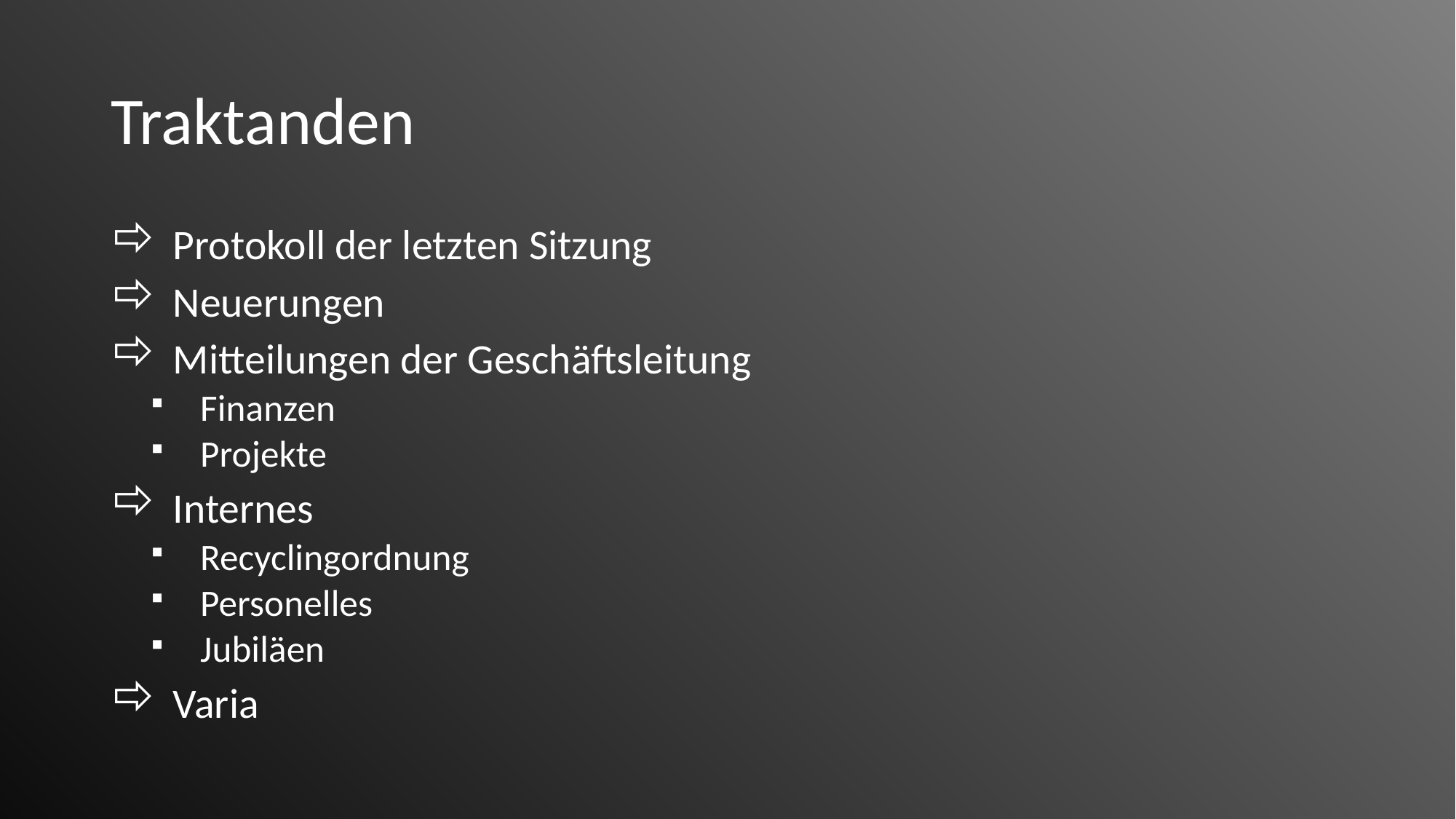

# Traktanden
Protokoll der letzten Sitzung
Neuerungen
Mitteilungen der Geschäftsleitung
Finanzen
Projekte
Internes
Recyclingordnung
Personelles
Jubiläen
Varia